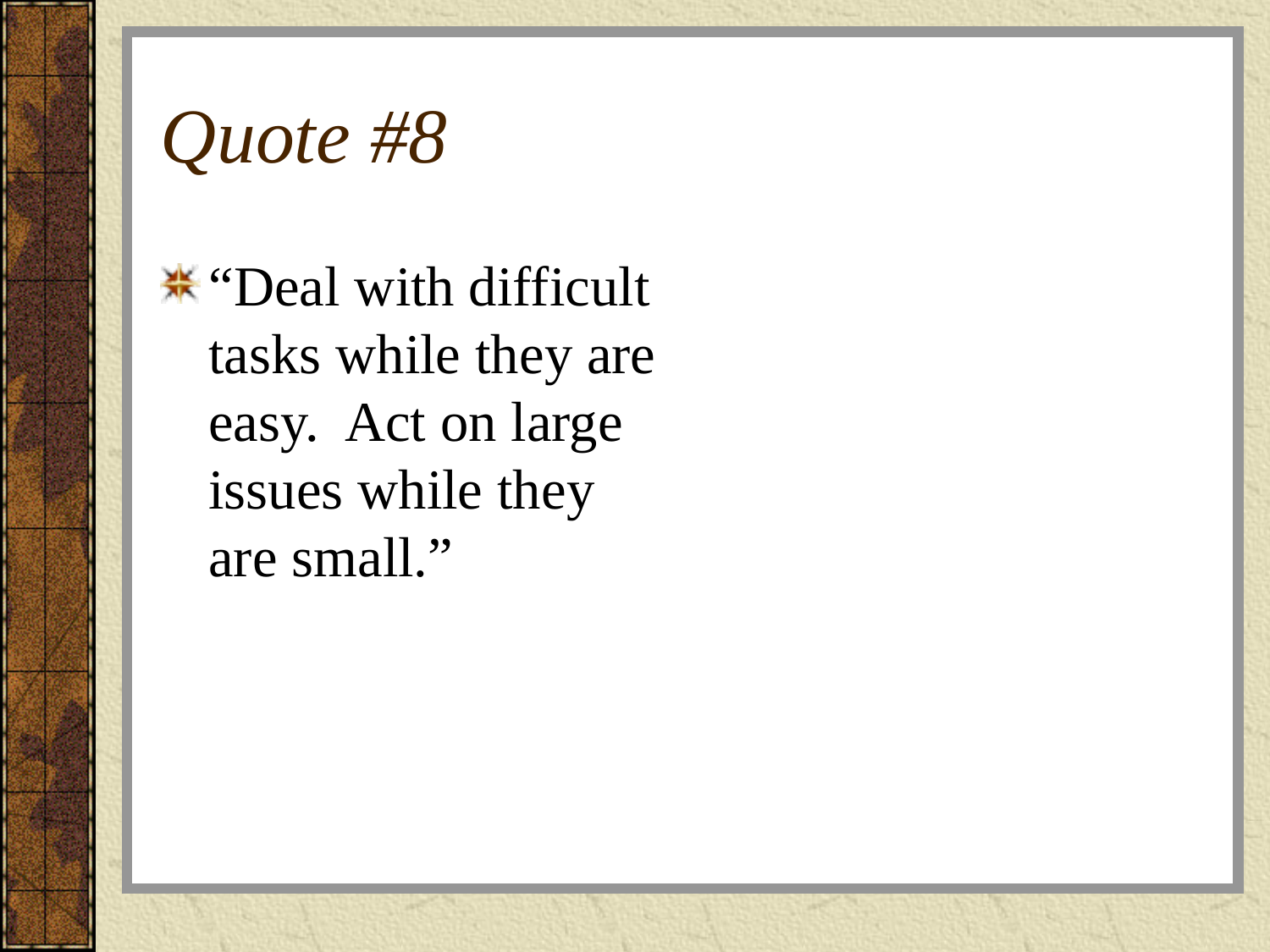

# Quote #8
“Deal with difficult tasks while they are easy.  Act on large issues while they are small.”